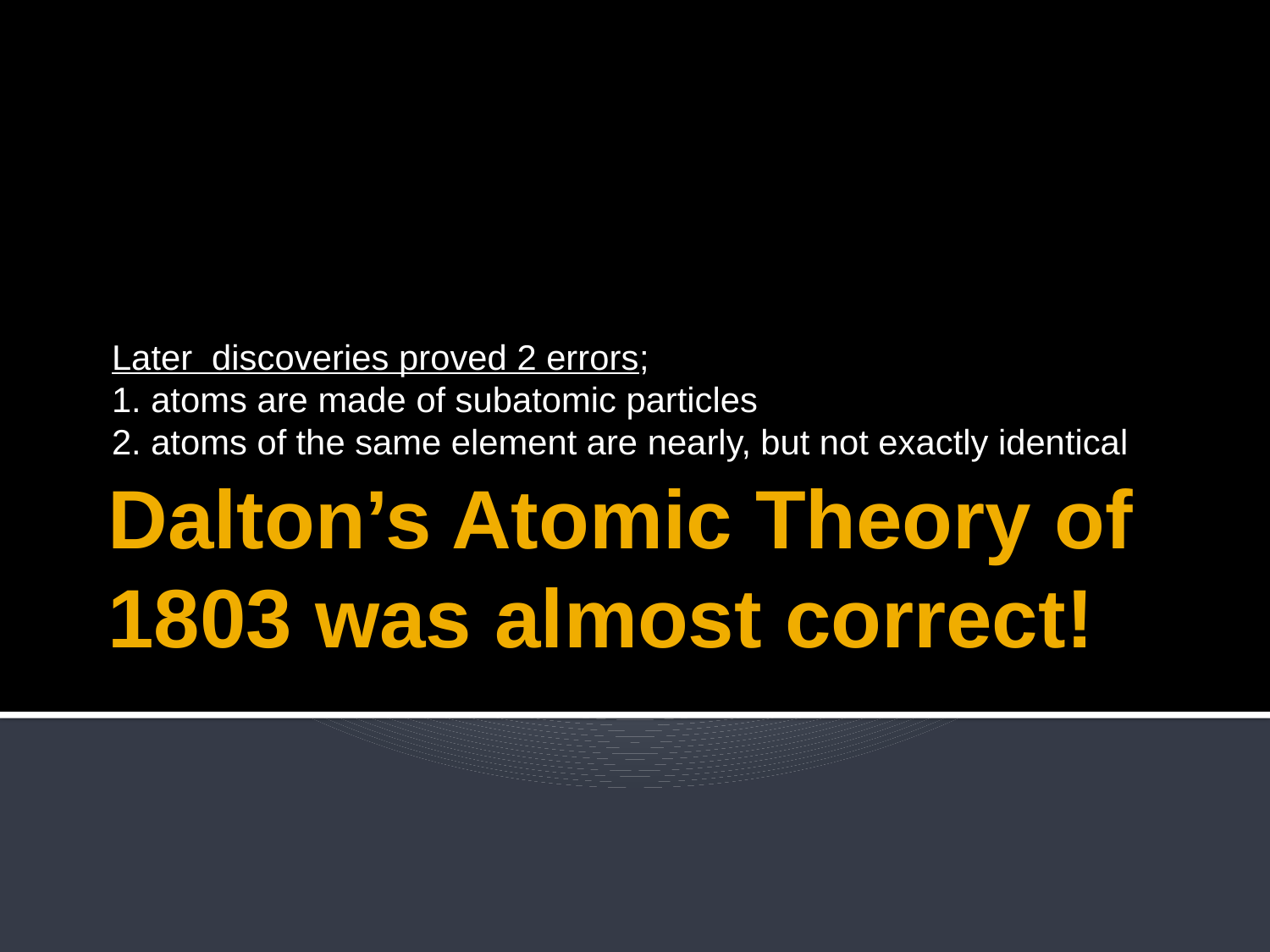

Later  discoveries proved 2 errors;
1. atoms are made of subatomic particles
2. atoms of the same element are nearly, but not exactly identical
# Dalton’s Atomic Theory of 1803 was almost correct!